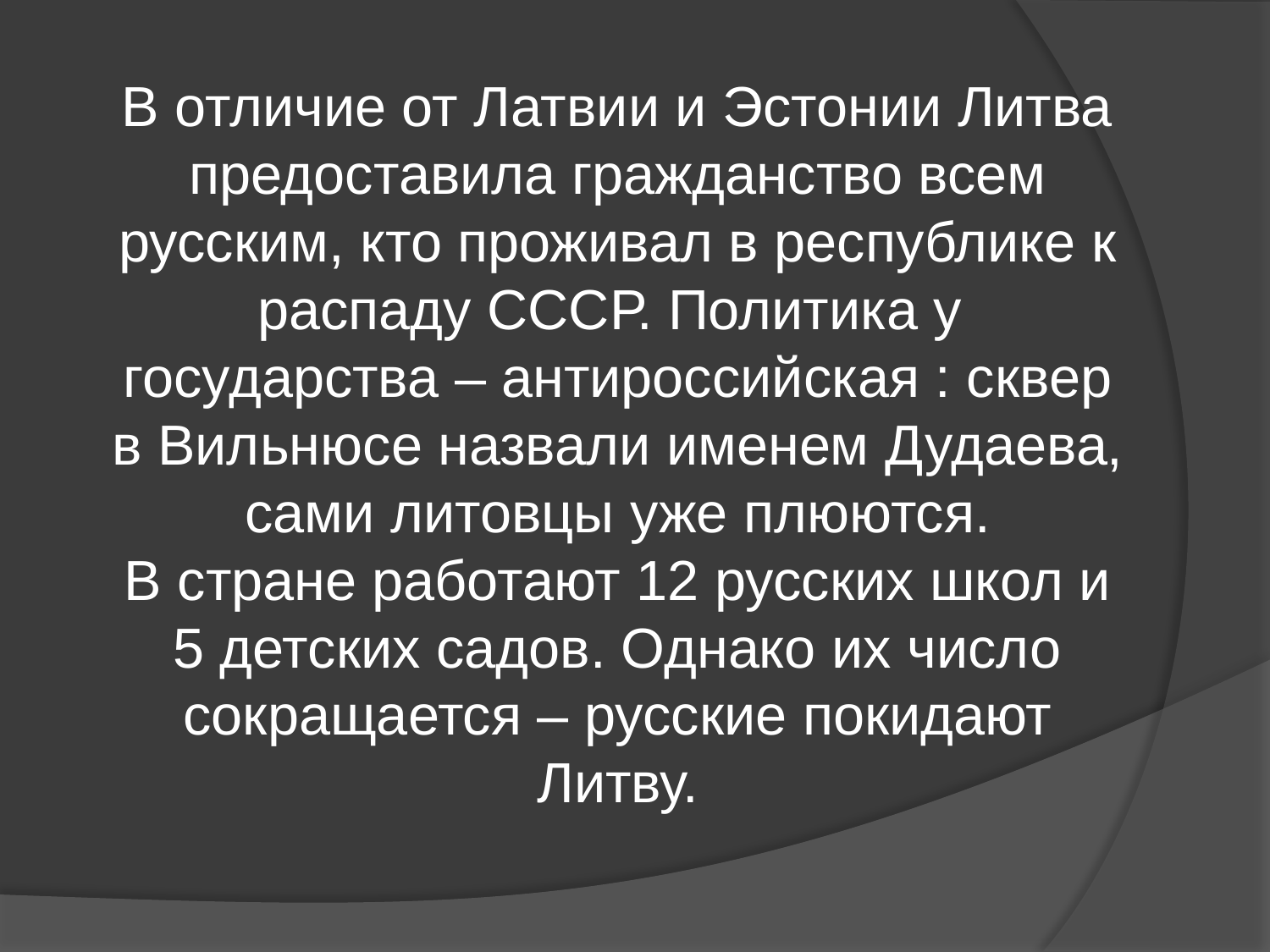

# В отличие от Латвии и Эстонии Литва предоставила гражданство всем русским, кто проживал в республике к распаду СССР. Политика у  государства – антироссийская : сквер в Вильнюсе назвали именем Дудаева, сами литовцы уже плюются. В стране работают 12 русских школ и 5 детских садов. Однако их число сокращается – русские покидают Литву.